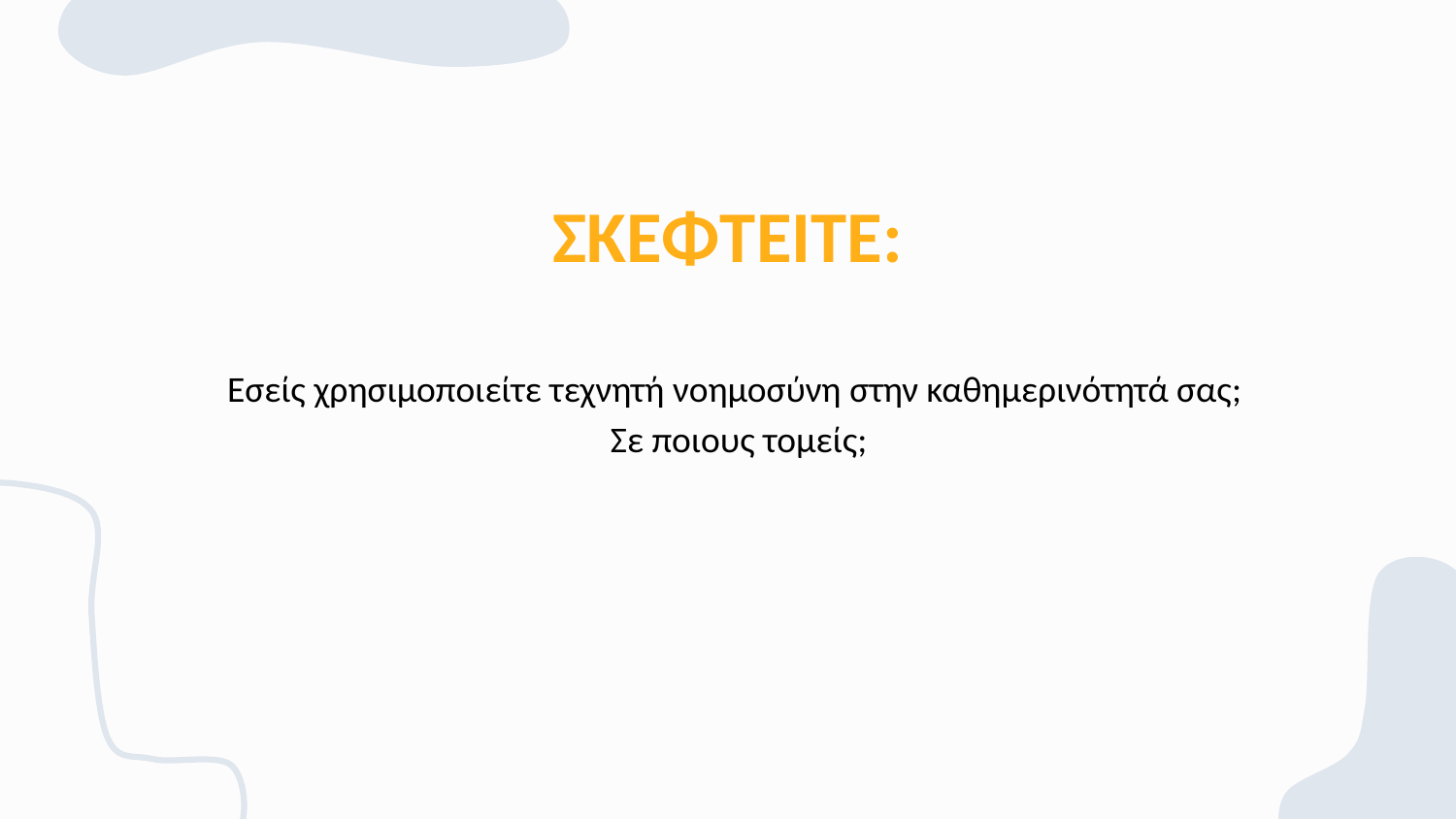

# ΣΚΕΦΤΕΙΤΕ:
Εσείς χρησιμοποιείτε τεχνητή νοημοσύνη στην καθημερινότητά σας;
Σε ποιους τομείς;